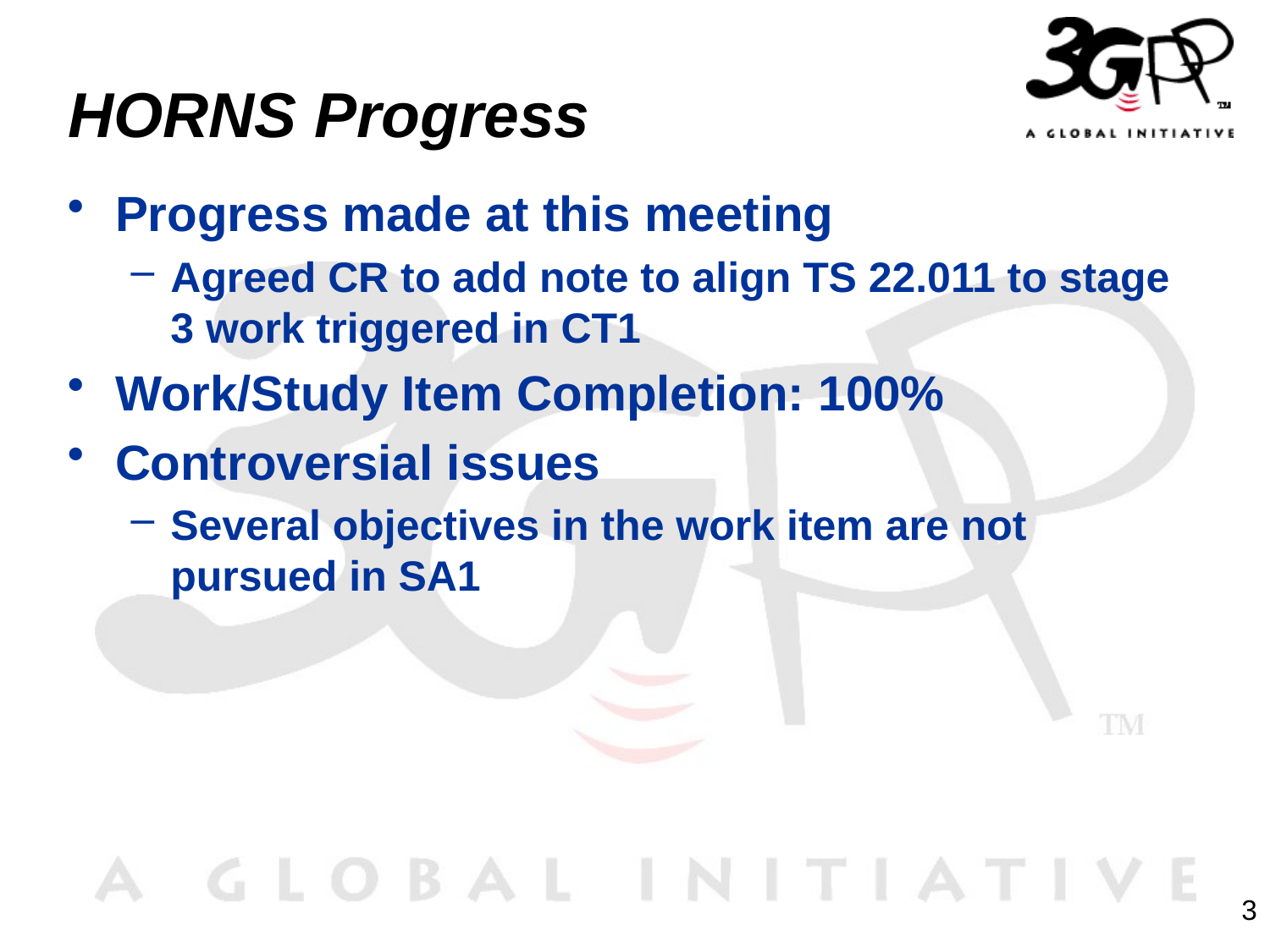

# HORNS Progress
Progress made at this meeting
Agreed CR to add note to align TS 22.011 to stage 3 work triggered in CT1
Work/Study Item Completion: 100%
Controversial issues
Several objectives in the work item are not pursued in SA1
3